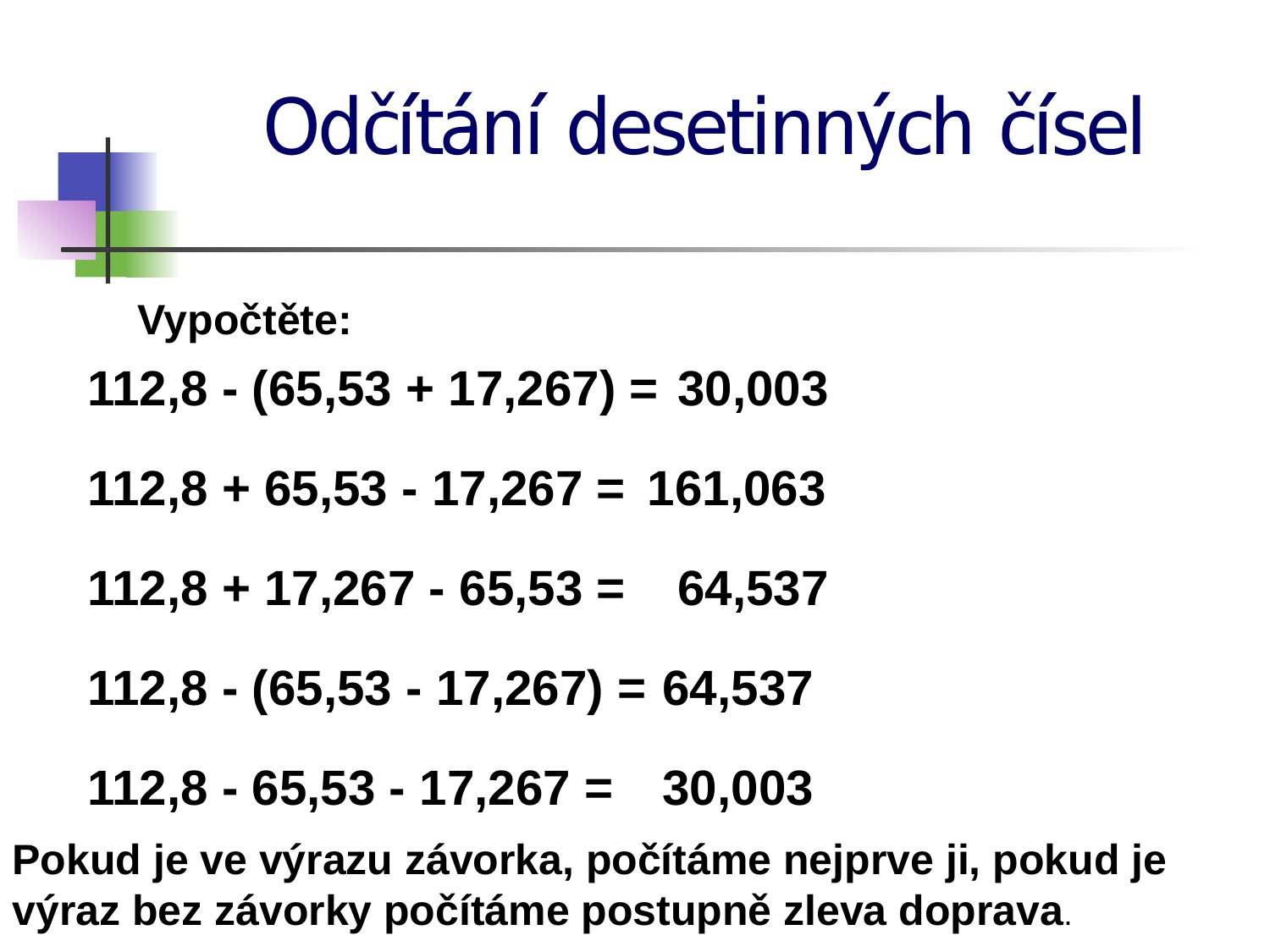

# Odčítání desetinných čísel
Vypočtěte:
112,8 - (65,53 + 17,267) =
30,003
112,8 + 65,53 - 17,267 =
161,063
112,8 + 17,267 - 65,53 =
64,537
112,8 - (65,53 - 17,267) =
64,537
112,8 - 65,53 - 17,267 =
30,003
Pokud je ve výrazu závorka, počítáme nejprve ji, pokud je výraz bez závorky počítáme postupně zleva doprava.